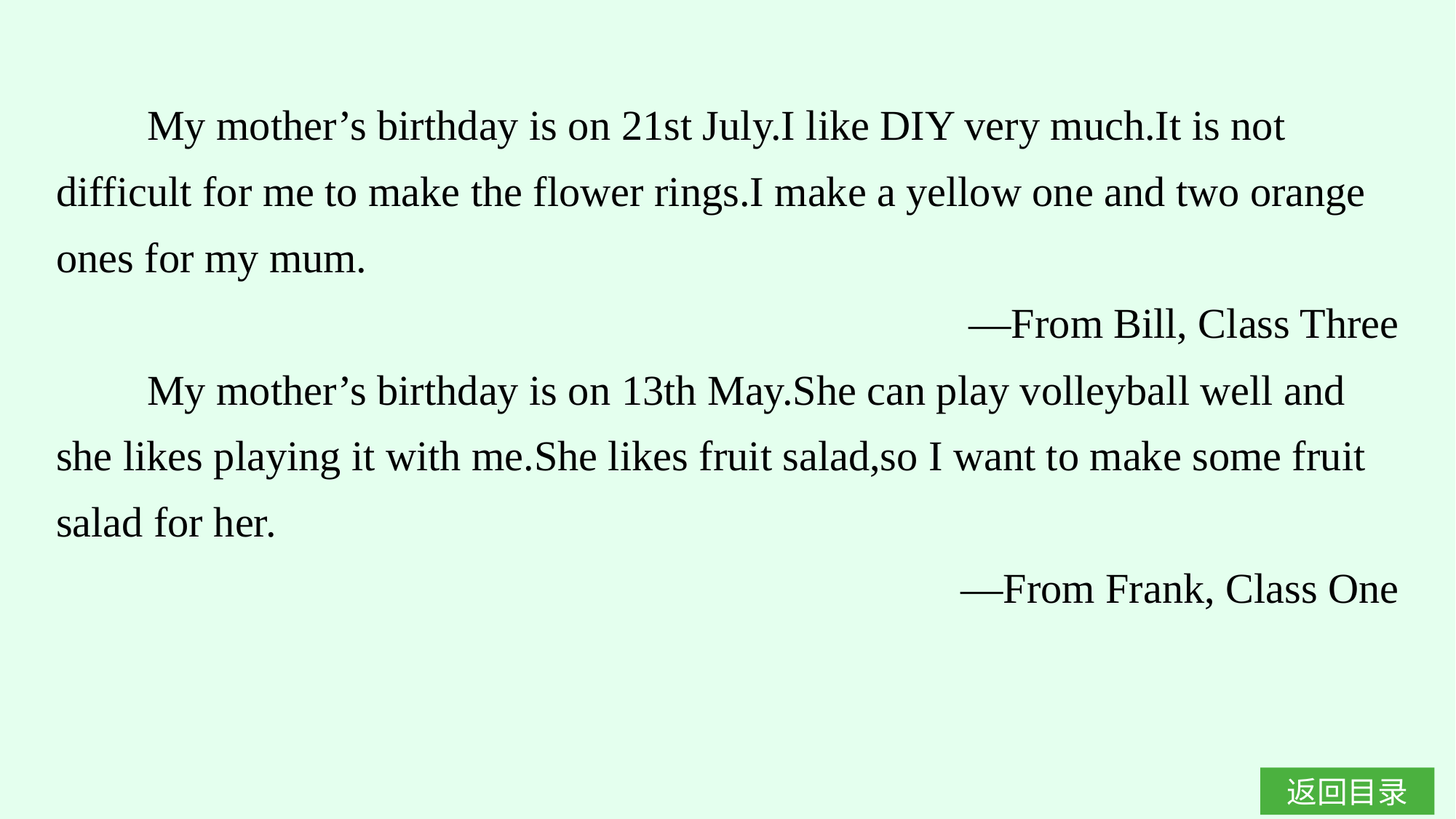

My mother’s birthday is on 21st July.I like DIY very much.It is not difficult for me to make the flower rings.I make a yellow one and two orange ones for my mum.
—From Bill, Class Three
My mother’s birthday is on 13th May.She can play volleyball well and she likes playing it with me.She likes fruit salad,so I want to make some fruit salad for her.
—From Frank, Class One